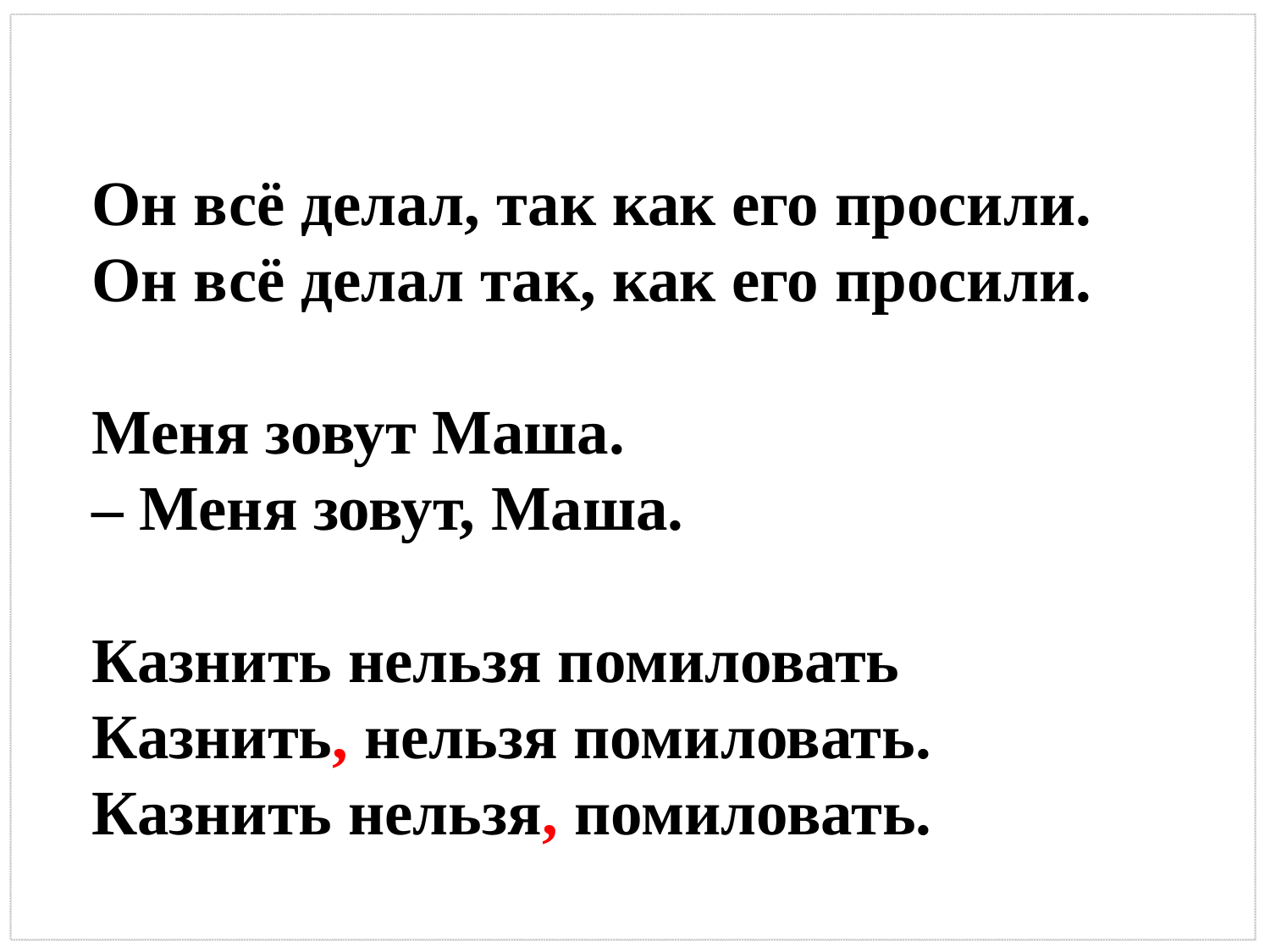

Он всё делал, так как его просили.
Он всё делал так, как его просили.

Меня зовут Маша.
– Меня зовут, Маша.

Казнить нельзя помиловать
Казнить, нельзя помиловать.
Казнить нельзя, помиловать.